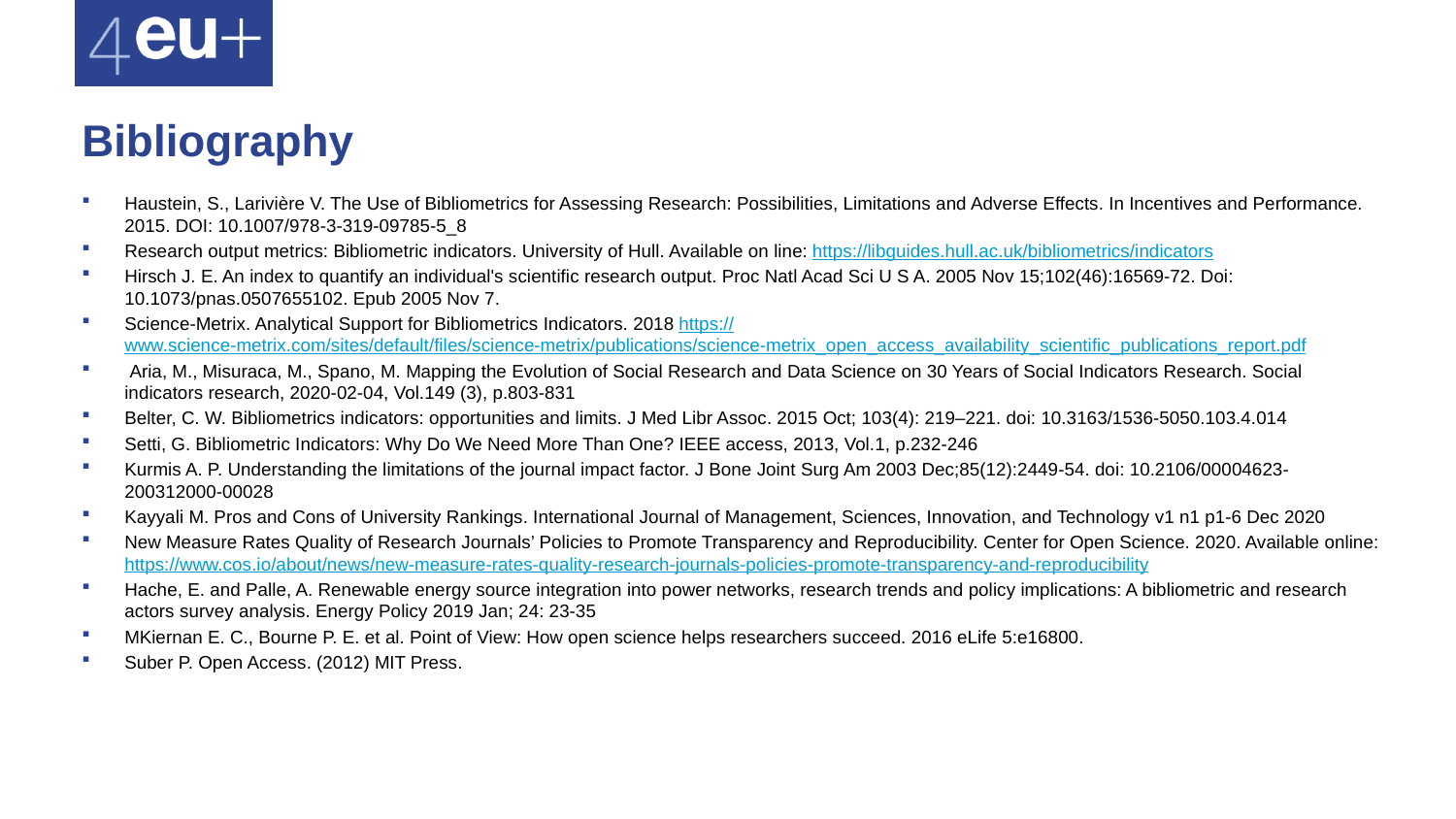

# Bibliography
Haustein, S., Larivière V. The Use of Bibliometrics for Assessing Research: Possibilities, Limitations and Adverse Effects. In Incentives and Performance. 2015. DOI: 10.1007/978-3-319-09785-5_8
Research output metrics: Bibliometric indicators. University of Hull. Available on line: https://libguides.hull.ac.uk/bibliometrics/indicators
Hirsch J. E. An index to quantify an individual's scientific research output. Proc Natl Acad Sci U S A. 2005 Nov 15;102(46):16569-72. Doi: 10.1073/pnas.0507655102. Epub 2005 Nov 7.
Science-Metrix. Analytical Support for Bibliometrics Indicators. 2018 https://www.science-metrix.com/sites/default/files/science-metrix/publications/science-metrix_open_access_availability_scientific_publications_report.pdf
 Aria, M., Misuraca, M., Spano, M. Mapping the Evolution of Social Research and Data Science on 30 Years of Social Indicators Research. Social indicators research, 2020-02-04, Vol.149 (3), p.803-831
Belter, C. W. Bibliometrics indicators: opportunities and limits. J Med Libr Assoc. 2015 Oct; 103(4): 219–221. doi: 10.3163/1536-5050.103.4.014
Setti, G. Bibliometric Indicators: Why Do We Need More Than One? IEEE access, 2013, Vol.1, p.232-246
Kurmis A. P. Understanding the limitations of the journal impact factor. J Bone Joint Surg Am 2003 Dec;85(12):2449-54. doi: 10.2106/00004623-200312000-00028
Kayyali M. Pros and Cons of University Rankings. International Journal of Management, Sciences, Innovation, and Technology v1 n1 p1-6 Dec 2020
New Measure Rates Quality of Research Journals’ Policies to Promote Transparency and Reproducibility. Center for Open Science. 2020. Available online: https://www.cos.io/about/news/new-measure-rates-quality-research-journals-policies-promote-transparency-and-reproducibility
Hache, E. and Palle, A. Renewable energy source integration into power networks, research trends and policy implications: A bibliometric and research actors survey analysis. Energy Policy 2019 Jan; 24: 23-35
MKiernan E. C., Bourne P. E. et al. Point of View: How open science helps researchers succeed. 2016 eLife 5:e16800.
Suber P. Open Access. (2012) MIT Press.